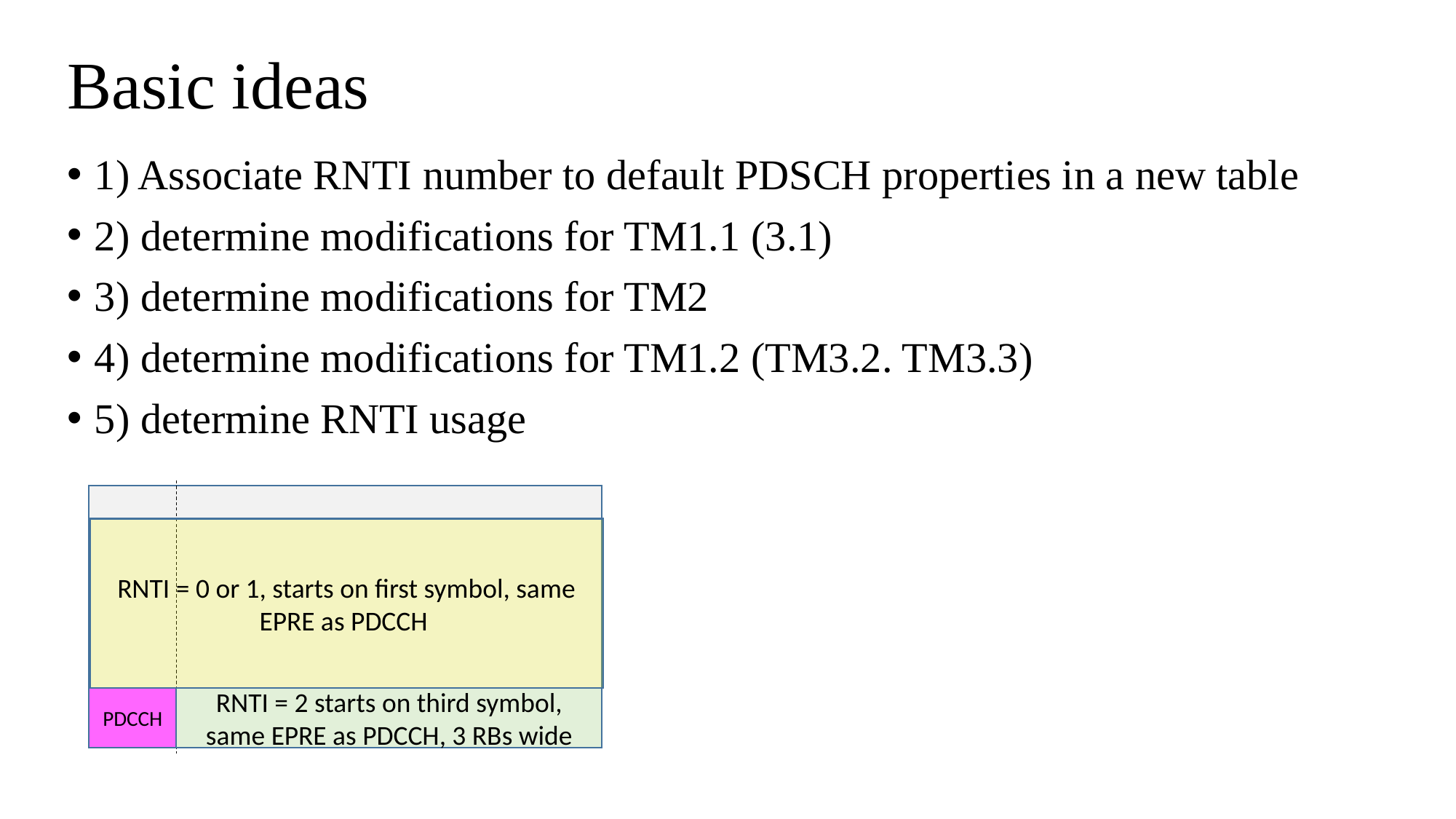

# Basic ideas
1) Associate RNTI number to default PDSCH properties in a new table
2) determine modifications for TM1.1 (3.1)
3) determine modifications for TM2
4) determine modifications for TM1.2 (TM3.2. TM3.3)
5) determine RNTI usage

RNTI = 0 or 1, starts on first symbol, same EPRE as PDCCH
PDCCH
RNTI = 2 starts on third symbol, same EPRE as PDCCH, 3 RBs wide